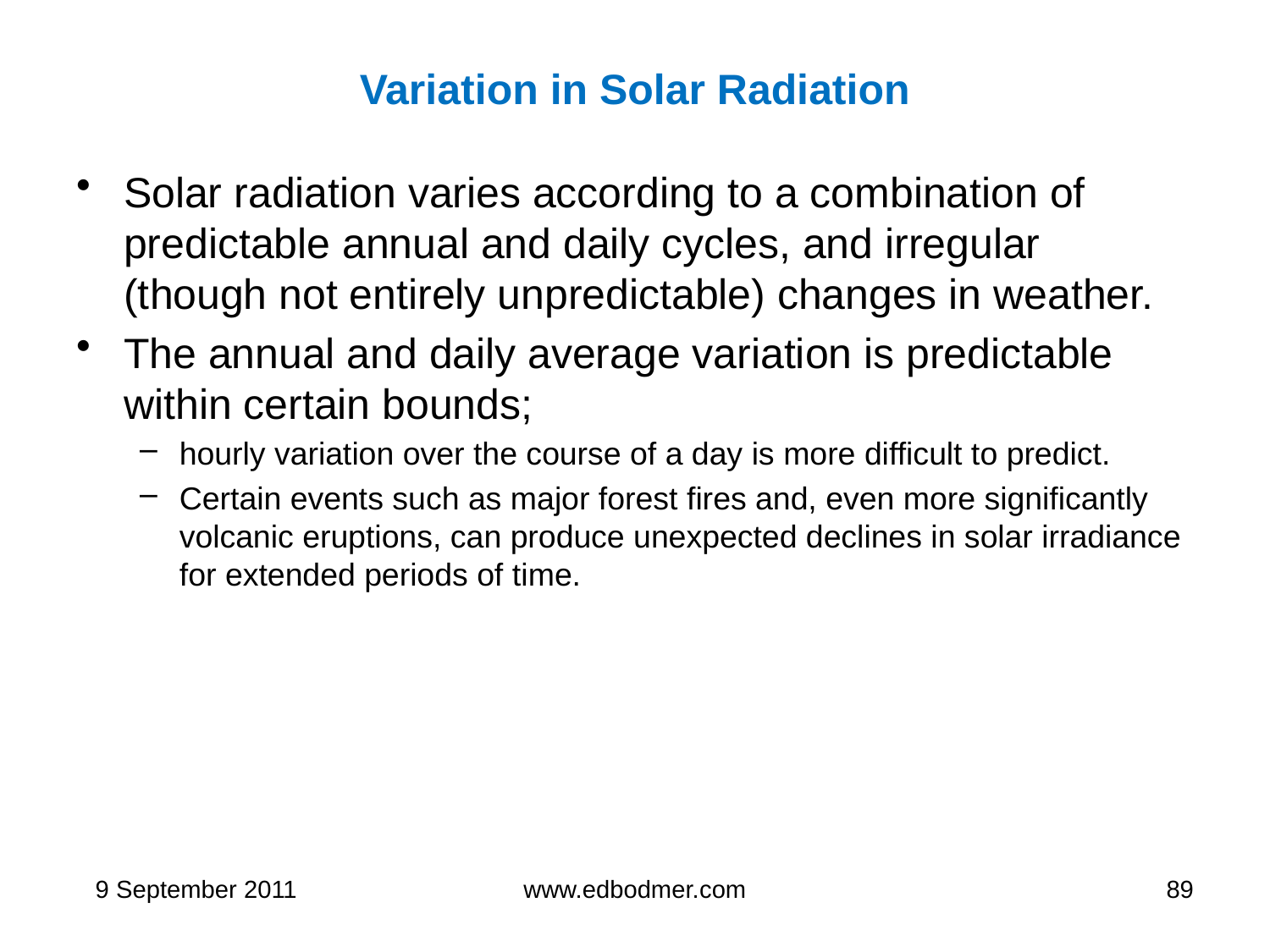

# Variation in Solar Radiation
Solar radiation varies according to a combination of predictable annual and daily cycles, and irregular (though not entirely unpredictable) changes in weather.
The annual and daily average variation is predictable within certain bounds;
hourly variation over the course of a day is more difficult to predict.
Certain events such as major forest fires and, even more significantly volcanic eruptions, can produce unexpected declines in solar irradiance for extended periods of time.
9 September 2011
www.edbodmer.com
89